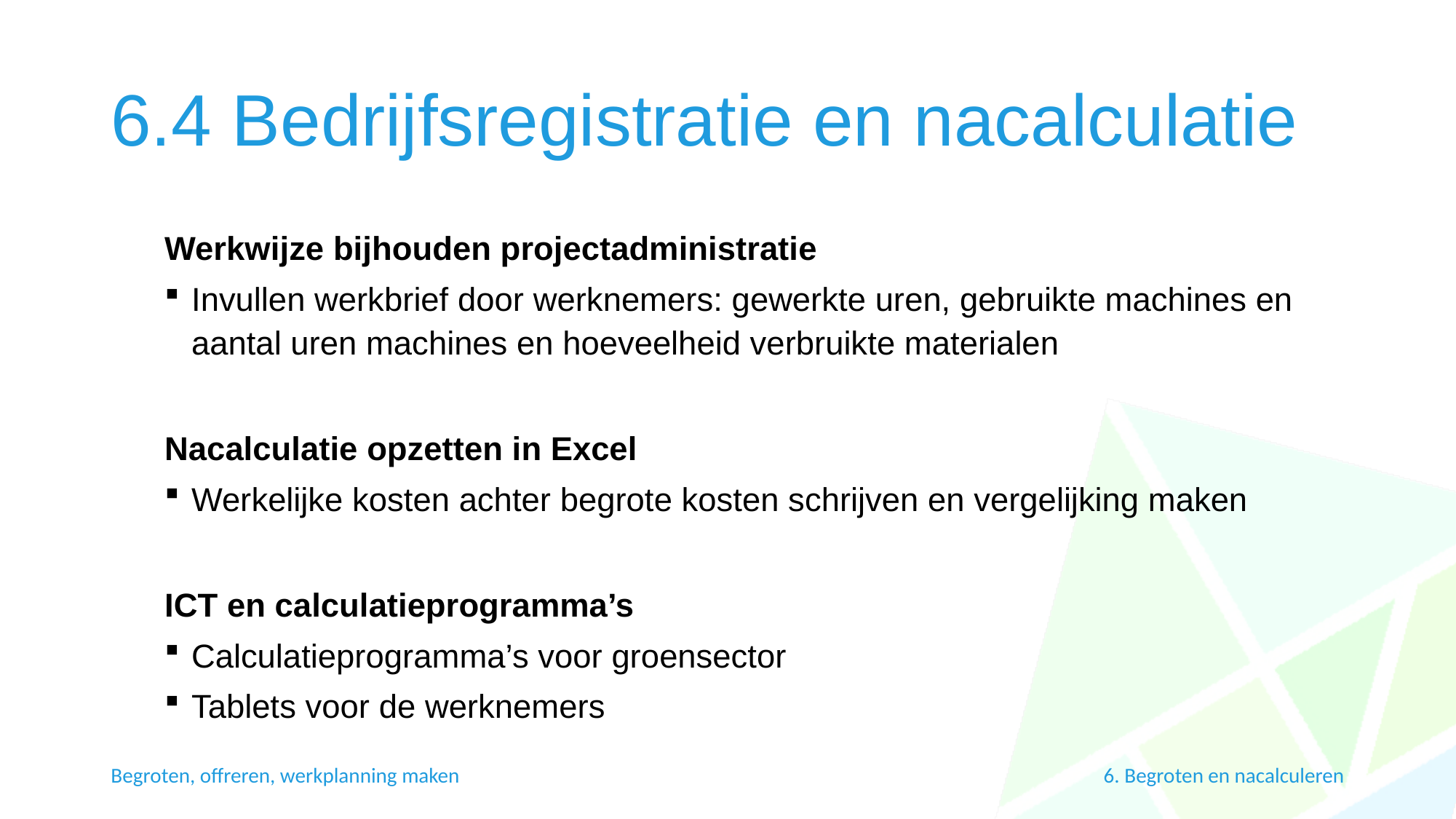

# 6.4 Bedrijfsregistratie en nacalculatie
Werkwijze bijhouden projectadministratie
Invullen werkbrief door werknemers: gewerkte uren, gebruikte machines en aantal uren machines en hoeveelheid verbruikte materialen

Nacalculatie opzetten in Excel
Werkelijke kosten achter begrote kosten schrijven en vergelijking maken

ICT en calculatieprogramma’s
Calculatieprogramma’s voor groensector
Tablets voor de werknemers

6. Begroten en nacalculeren
Begroten, offreren, werkplanning maken